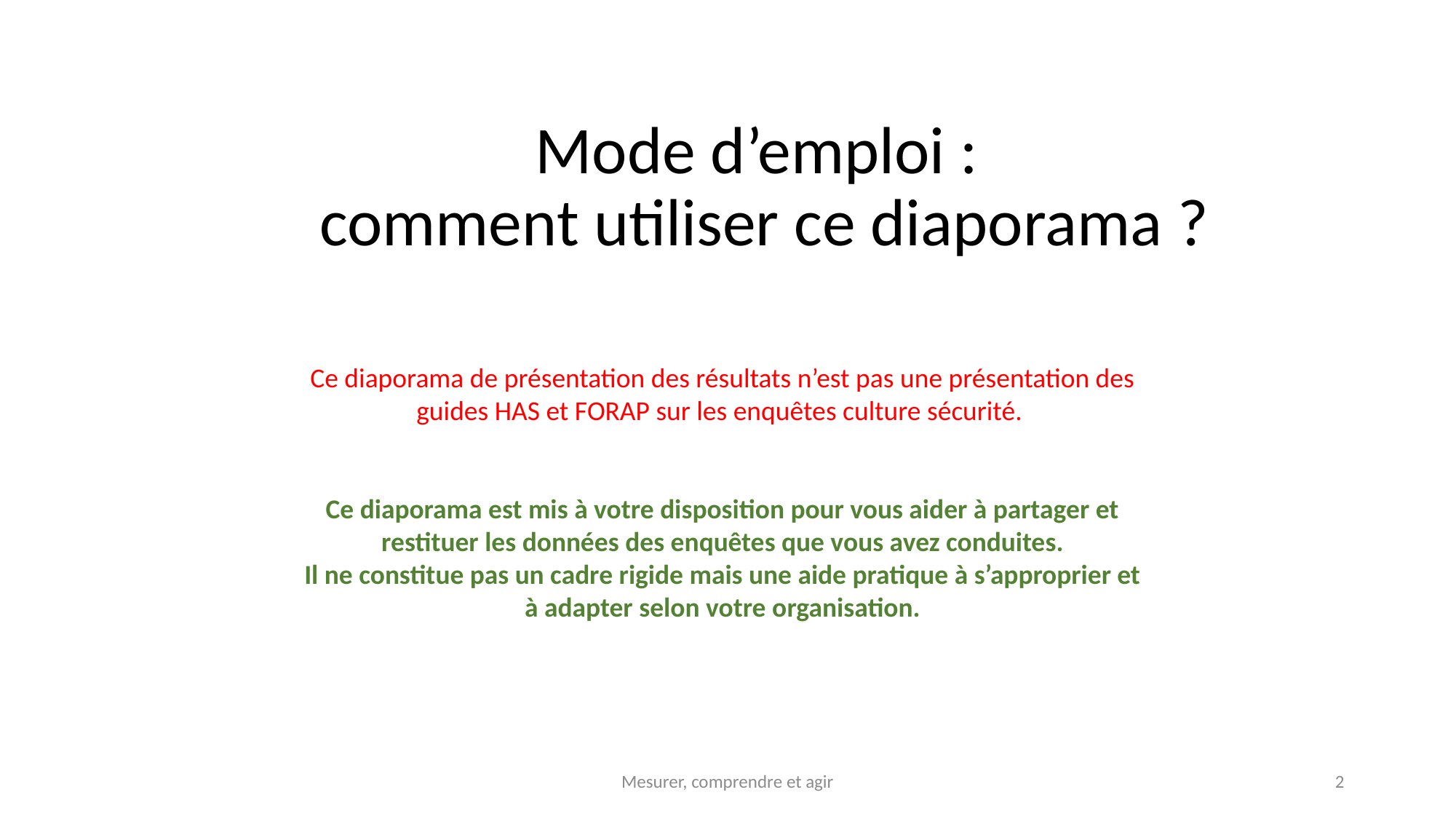

Mode d’emploi :
comment utiliser ce diaporama ?
Ce diaporama de présentation des résultats n’est pas une présentation des guides HAS et FORAP sur les enquêtes culture sécurité.

Ce diaporama est mis à votre disposition pour vous aider à partager et restituer les données des enquêtes que vous avez conduites.
Il ne constitue pas un cadre rigide mais une aide pratique à s’approprier et à adapter selon votre organisation.
Mesurer, comprendre et agir
2